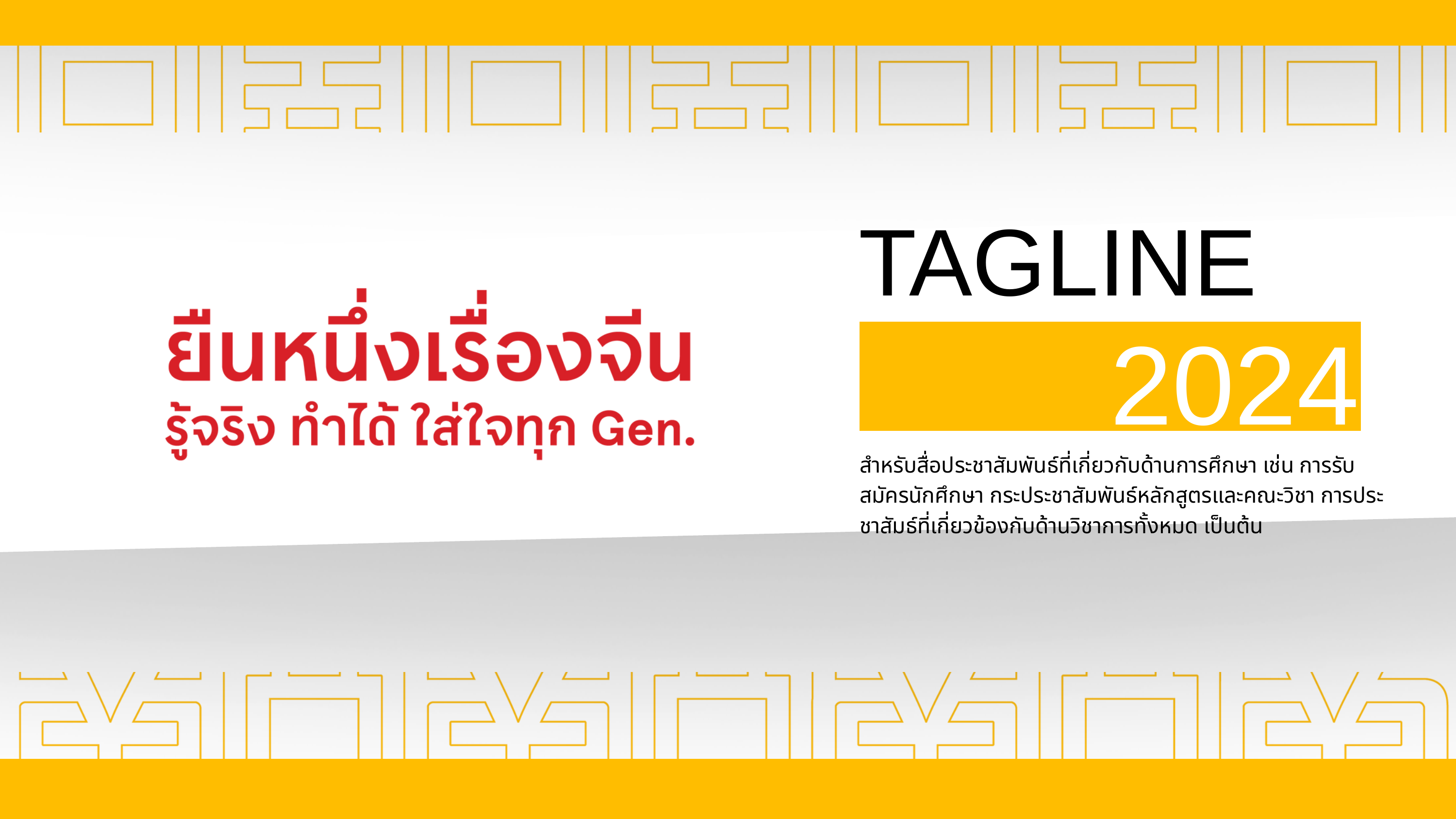

TAGLINE

2024
สำหรับสื่อประชาสัมพันธ์ที่เกี่ยวกับด้านการศึกษา เช่น การรับสมัครนักศึกษา กระประชาสัมพันธ์หลักสูตรและคณะวิชา การประชาสัมธ์ที่เกี่ยวข้องกับด้านวิชาการทั้งหมด เป็นต้น